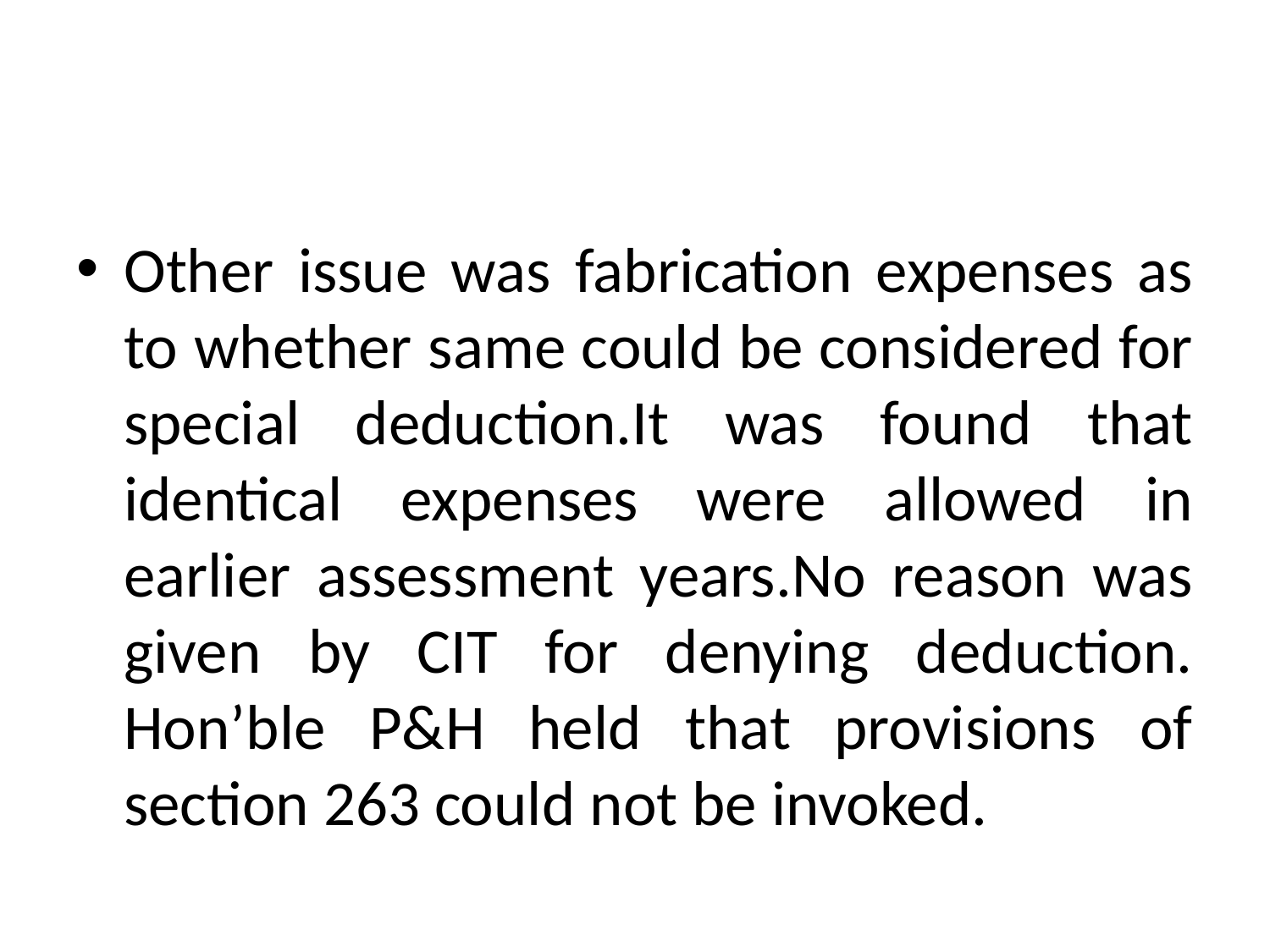

#
Other issue was fabrication expenses as to whether same could be considered for special deduction.It was found that identical expenses were allowed in earlier assessment years.No reason was given by CIT for denying deduction. Hon’ble P&H held that provisions of section 263 could not be invoked.